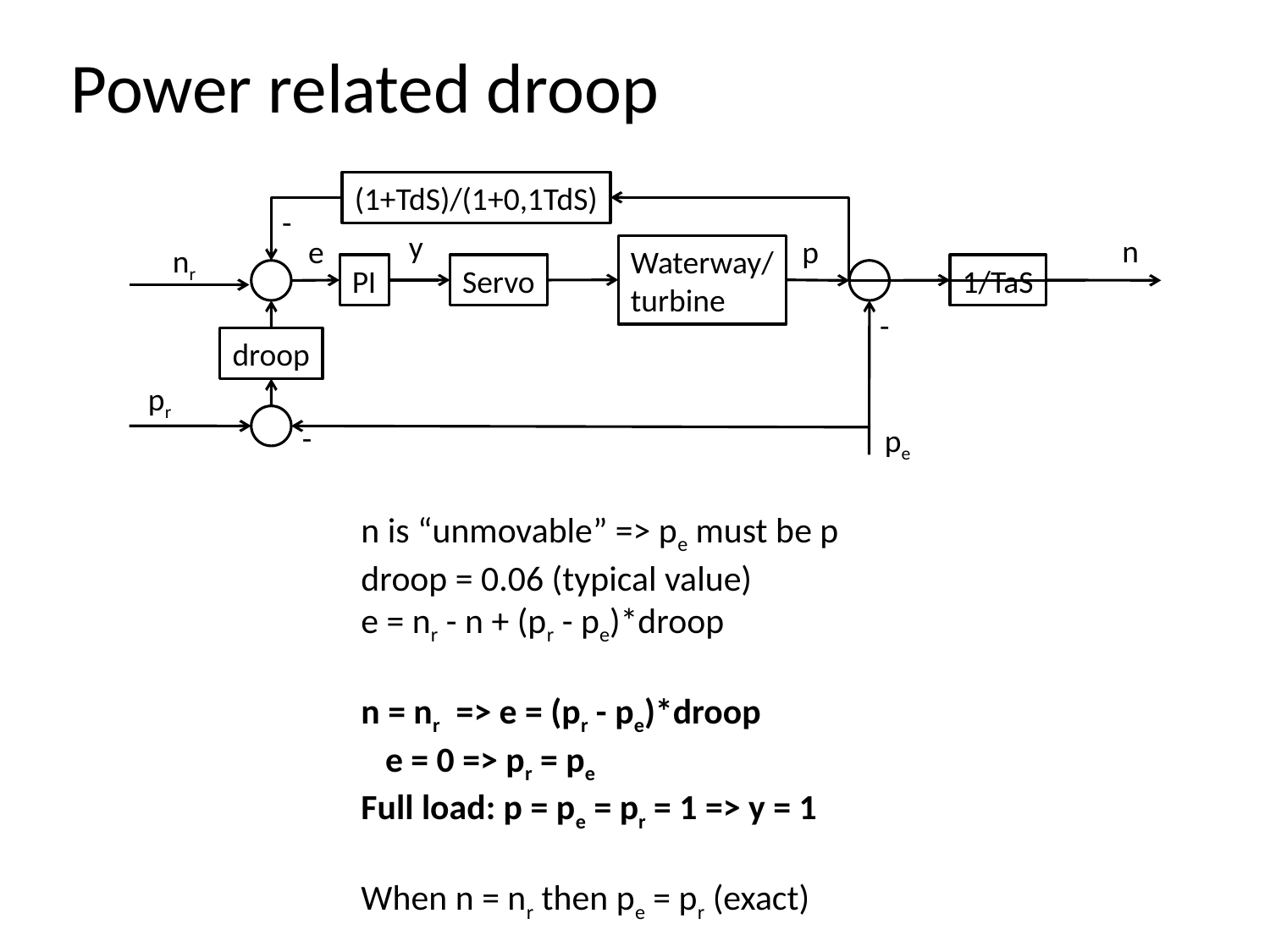

Power related droop
(1+TdS)/(1+0,1TdS)
-
y
n
e
p
nr
Waterway/
turbine
PI
Servo
1/TaS

-
droop
pr

-
pe
n is “unmovable” => pe must be p
droop = 0.06 (typical value)
e = nr - n + (pr - pe)*droop

n = nr  => e = (pr - pe)*droop
   e = 0 => pr = pe
Full load: p = pe = pr = 1 => y = 1

When n = nr then pe = pr (exact)